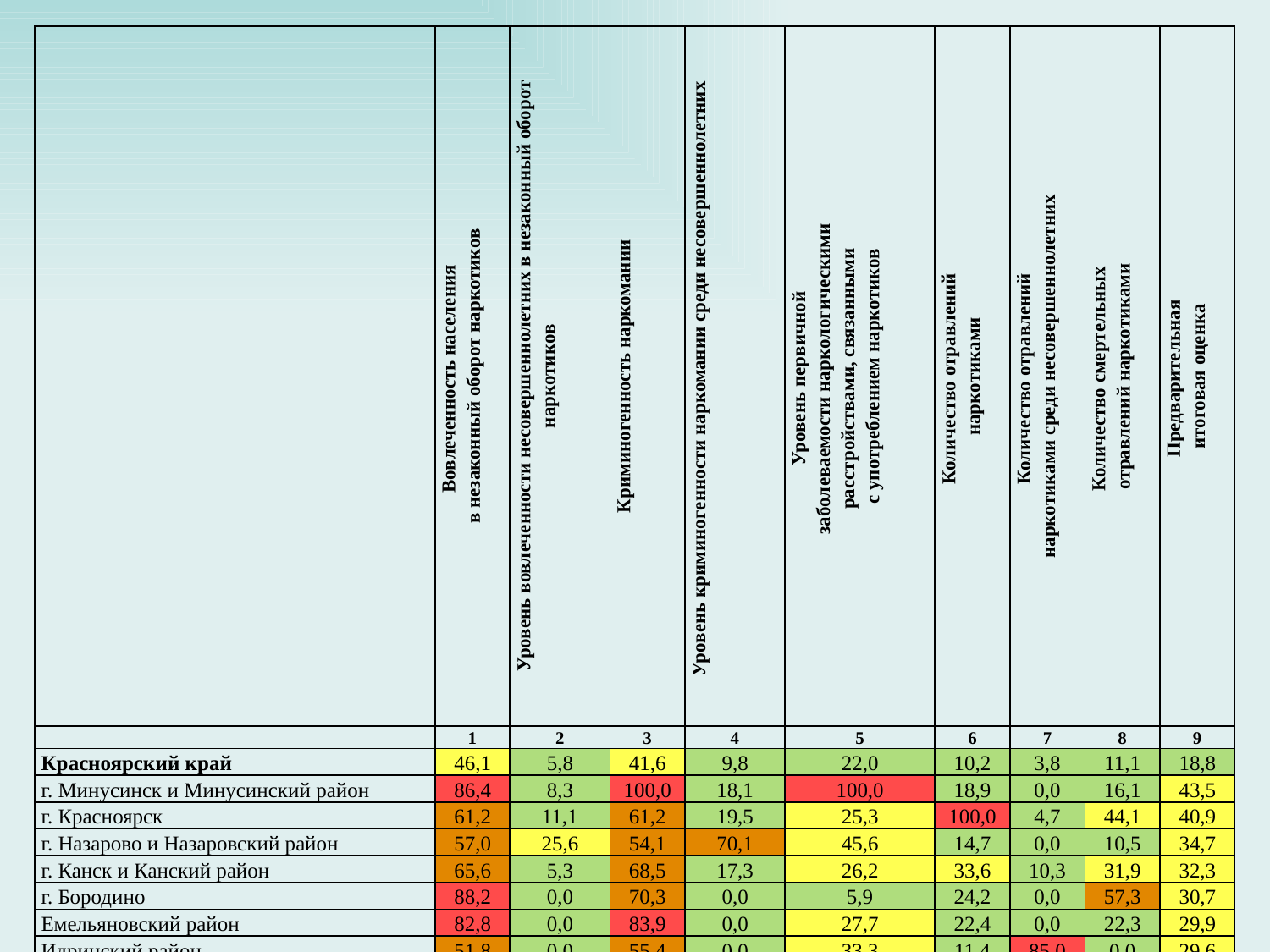

|  | Вовлеченность населения в незаконный оборот наркотиков | Уровень вовлеченности несовершеннолетних в незаконный оборот наркотиков | Криминогенность наркомании | Уровень криминогенности наркомании среди несовершеннолетних | Уровень первичной заболеваемости наркологическими расстройствами, связанными с употреблением наркотиков | Количество отравлений наркотиками | Количество отравлений наркотиками среди несовершеннолетних | Количество смертельных отравлений наркотиками | Предварительная итоговая оценка |
| --- | --- | --- | --- | --- | --- | --- | --- | --- | --- |
|  | 1 | 2 | 3 | 4 | 5 | 6 | 7 | 8 | 9 |
| Красноярский край | 46,1 | 5,8 | 41,6 | 9,8 | 22,0 | 10,2 | 3,8 | 11,1 | 18,8 |
| г. Минусинск и Минусинский район | 86,4 | 8,3 | 100,0 | 18,1 | 100,0 | 18,9 | 0,0 | 16,1 | 43,5 |
| г. Красноярск | 61,2 | 11,1 | 61,2 | 19,5 | 25,3 | 100,0 | 4,7 | 44,1 | 40,9 |
| г. Назарово и Назаровский район | 57,0 | 25,6 | 54,1 | 70,1 | 45,6 | 14,7 | 0,0 | 10,5 | 34,7 |
| г. Канск и Канский район | 65,6 | 5,3 | 68,5 | 17,3 | 26,2 | 33,6 | 10,3 | 31,9 | 32,3 |
| г. Бородино | 88,2 | 0,0 | 70,3 | 0,0 | 5,9 | 24,2 | 0,0 | 57,3 | 30,7 |
| Емельяновский район | 82,8 | 0,0 | 83,9 | 0,0 | 27,7 | 22,4 | 0,0 | 22,3 | 29,9 |
| Идринский район | 51,8 | 0,0 | 55,4 | 0,0 | 33,3 | 11,4 | 85,0 | 0,0 | 29,6 |
| ЗАТО г. Железногорск | 50,7 | 45,9 | 59,2 | 41,1 | 21,8 | 0,0 | 0,0 | 11,6 | 28,8 |
| Березовский район | 67,2 | 0,0 | 60,5 | 0,0 | 20,1 | 39,9 | 0,0 | 39,3 | 28,4 |
| Уярский район | 40,1 | 13,1 | 38,6 | 0,0 | 4,8 | 19,9 | 100,0 | 9,5 | 28,3 |
| г. Лесосибирск | 88,4 | 0,0 | 96,0 | 0,0 | 35,6 | 2,0 | 0,0 | 2,9 | 28,1 |
| Балахтинский район | 47,9 | 15,2 | 41,0 | 100,0 | 14,6 | 0,0 | 0,0 | 0,0 | 27,3 |
| Дзержинский район | 46,5 | 22,3 | 46,4 | 73,1 | 30,0 | 0,0 | 0,0 | 0,0 | 27,3 |
| г. Сосновоборск | 27,1 | 7,8 | 40,6 | 25,7 | 41,4 | 29,9 | 0,0 | 42,5 | 26,9 |
| Абанский район | 80,2 | 0,0 | 62,2 | 0,0 | 48,4 | 13,3 | 0,0 | 9,4 | 26,7 |
| г. Дивногорск | 49,1 | 0,0 | 81,5 | 0,0 | 13,9 | 49,7 | 0,0 | 16,3 | 26,3 |
| Пировский муниципальный округ | 100,0 | 0,0 | 79,0 | 0,0 | 29,7 | 0,0 | 0,0 | 0,0 | 26,1 |
| ЗАТО г. Зеленогорск | 52,8 | 24,2 | 58,3 | 39,7 | 29,6 | 0,0 | 0,0 | 0,0 | 25,6 |